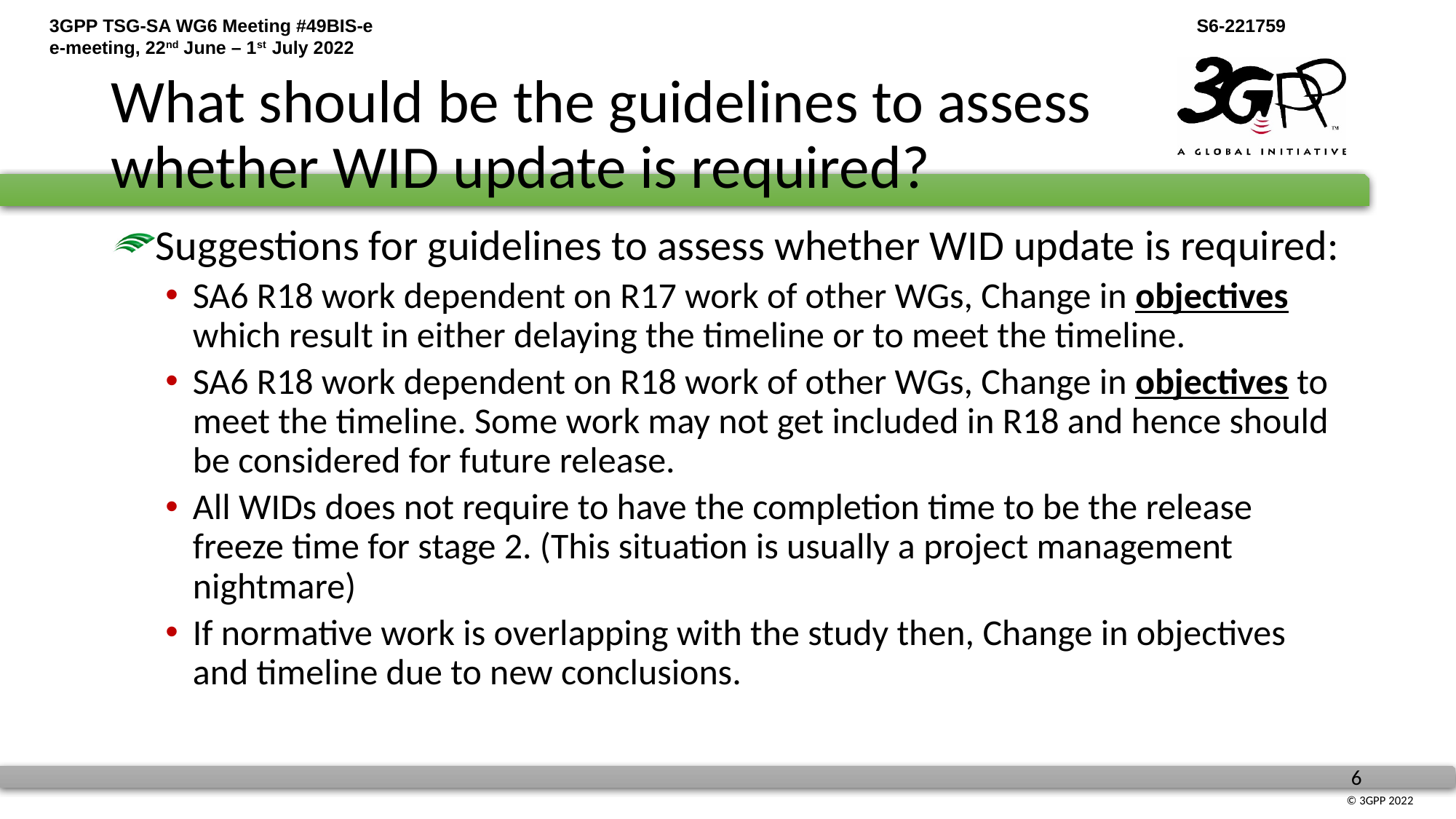

# What should be the guidelines to assess whether WID update is required?
Suggestions for guidelines to assess whether WID update is required:
SA6 R18 work dependent on R17 work of other WGs, Change in objectives which result in either delaying the timeline or to meet the timeline.
SA6 R18 work dependent on R18 work of other WGs, Change in objectives to meet the timeline. Some work may not get included in R18 and hence should be considered for future release.
All WIDs does not require to have the completion time to be the release freeze time for stage 2. (This situation is usually a project management nightmare)
If normative work is overlapping with the study then, Change in objectives and timeline due to new conclusions.